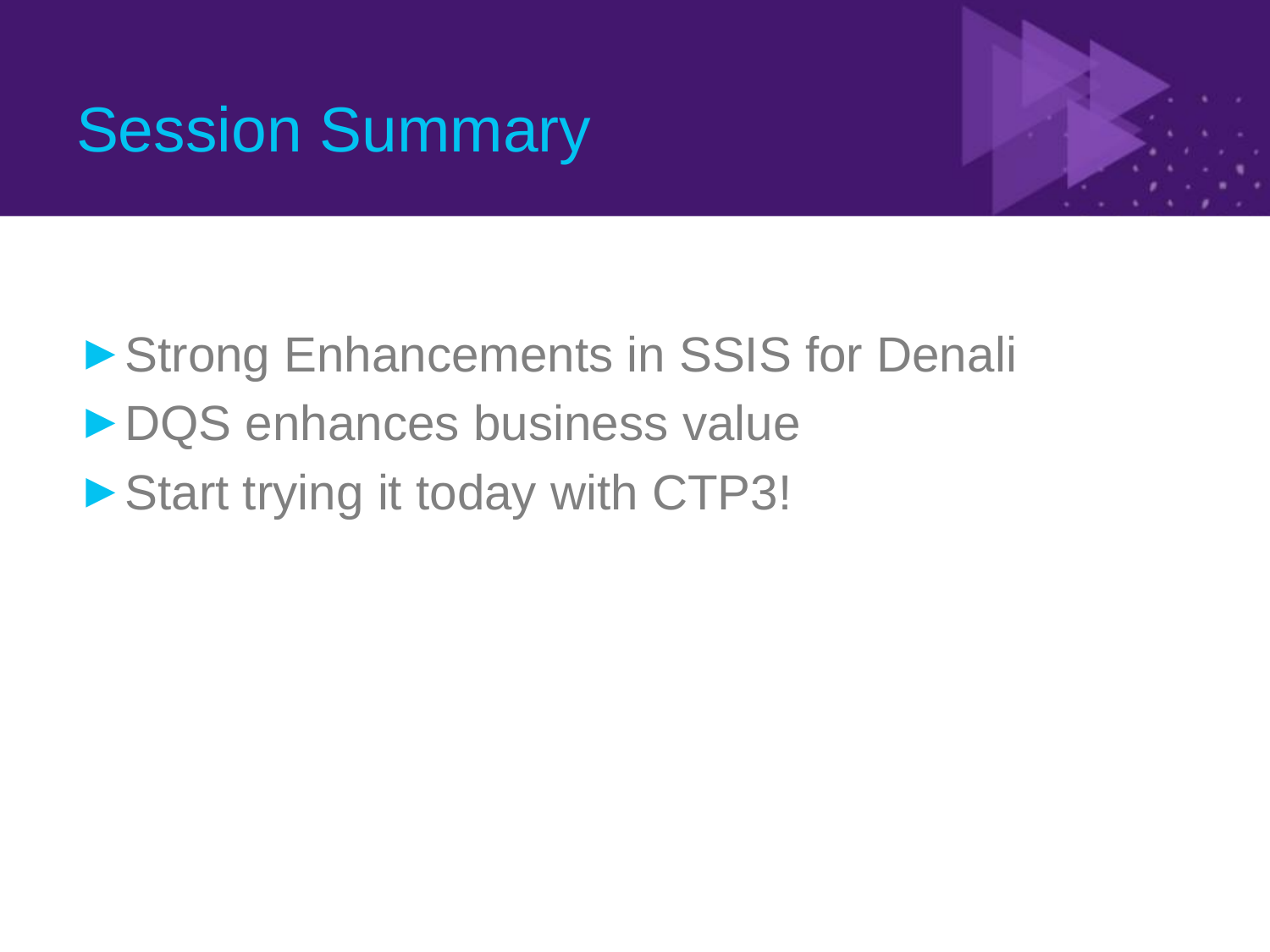

# Session Summary
Strong Enhancements in SSIS for Denali
DQS enhances business value
Start trying it today with CTP3!